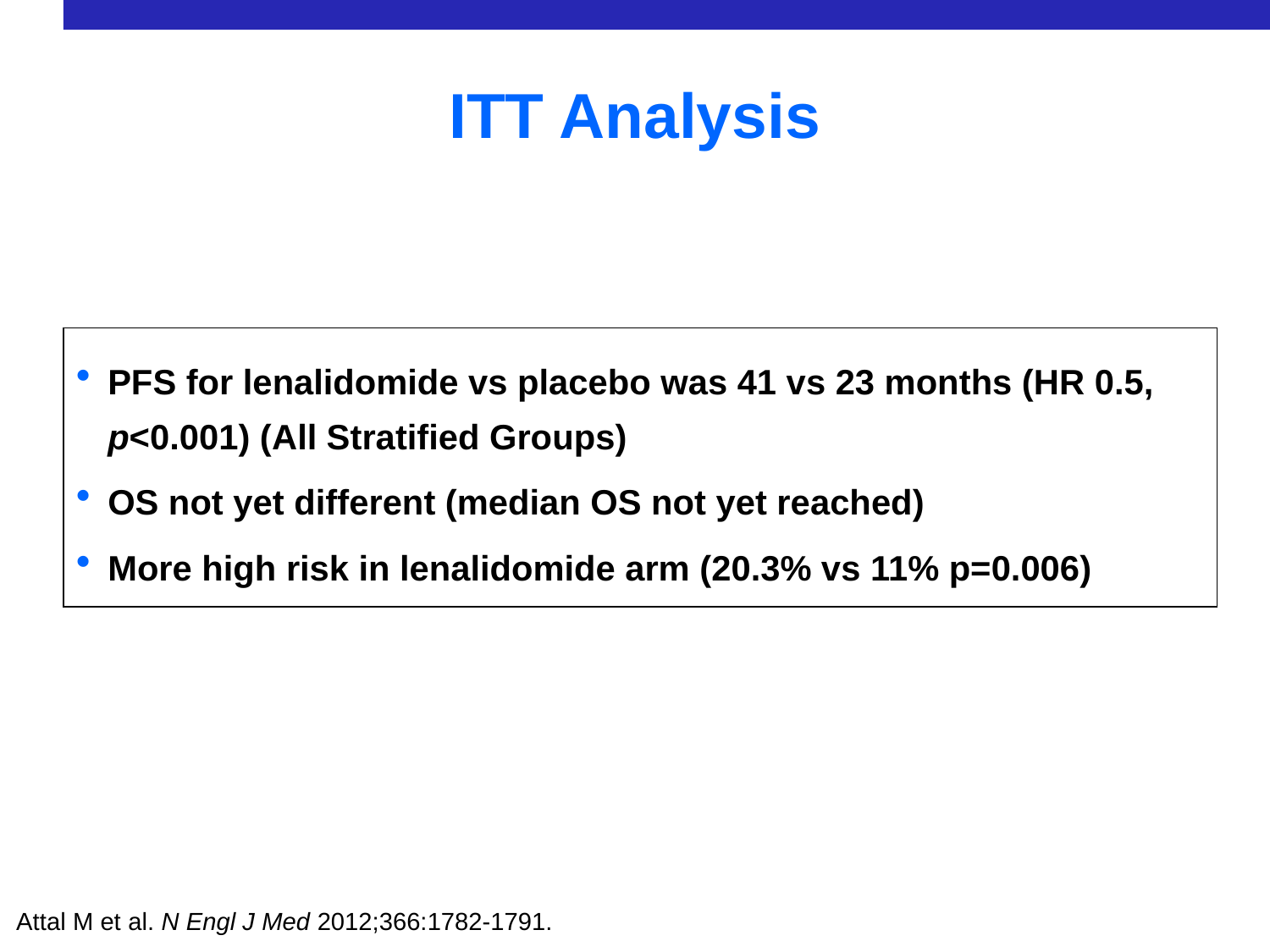

ITT Analysis
PFS for lenalidomide vs placebo was 41 vs 23 months (HR 0.5, p<0.001) (All Stratified Groups)
OS not yet different (median OS not yet reached)
More high risk in lenalidomide arm (20.3% vs 11% p=0.006)
Attal M et al. N Engl J Med 2012;366:1782-1791.